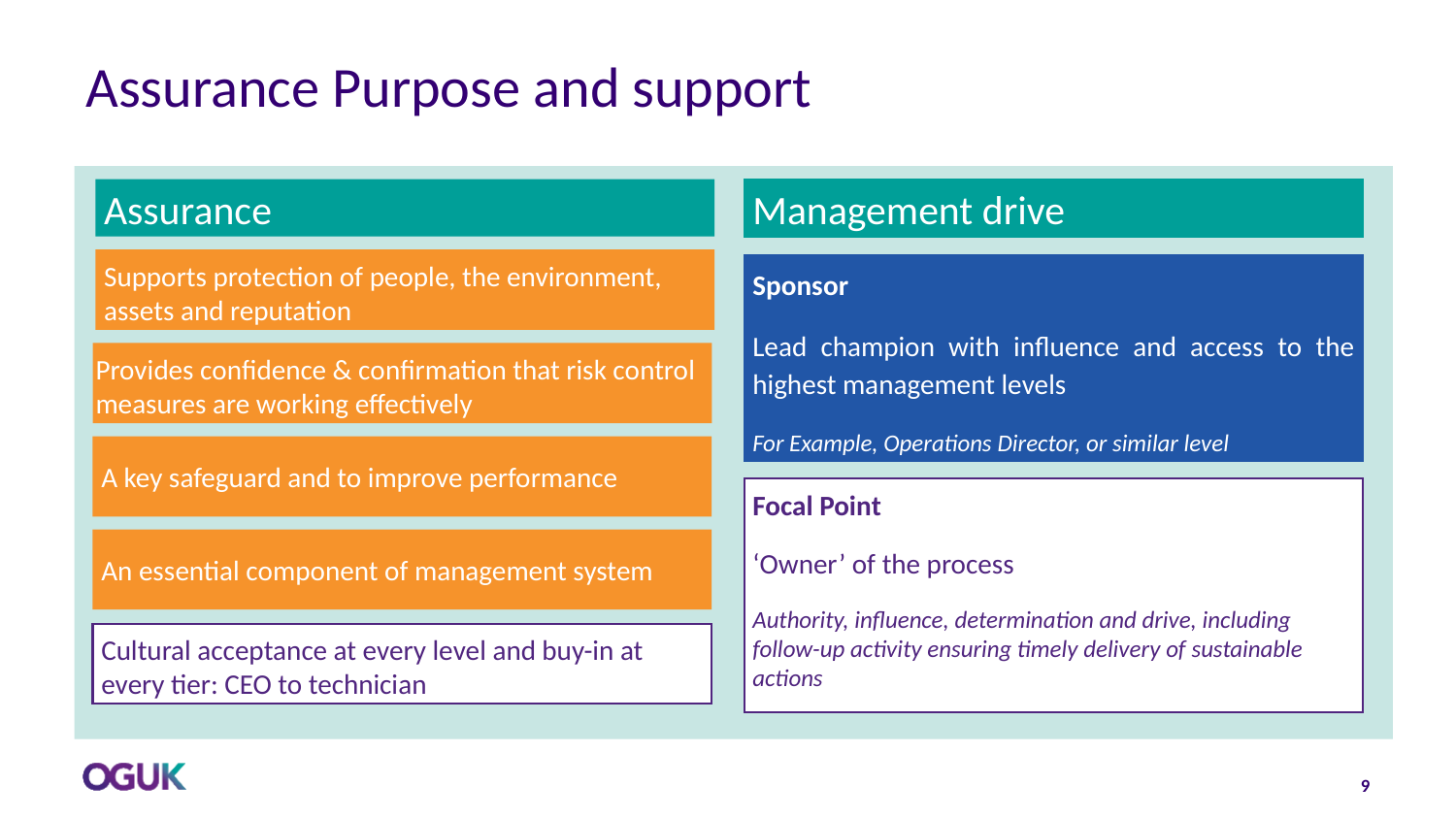

# Assurance Purpose and support

Assurance
Management drive
Supports protection of people, the environment, assets and reputation
Sponsor
Lead champion with influence and access to the highest management levels
For Example, Operations Director, or similar level
Provides confidence & confirmation that risk control measures are working effectively
A key safeguard and to improve performance
Focal Point
‘Owner’ of the process
Authority, influence, determination and drive, including follow-up activity ensuring timely delivery of sustainable actions
An essential component of management system
Cultural acceptance at every level and buy-in at every tier: CEO to technician

9